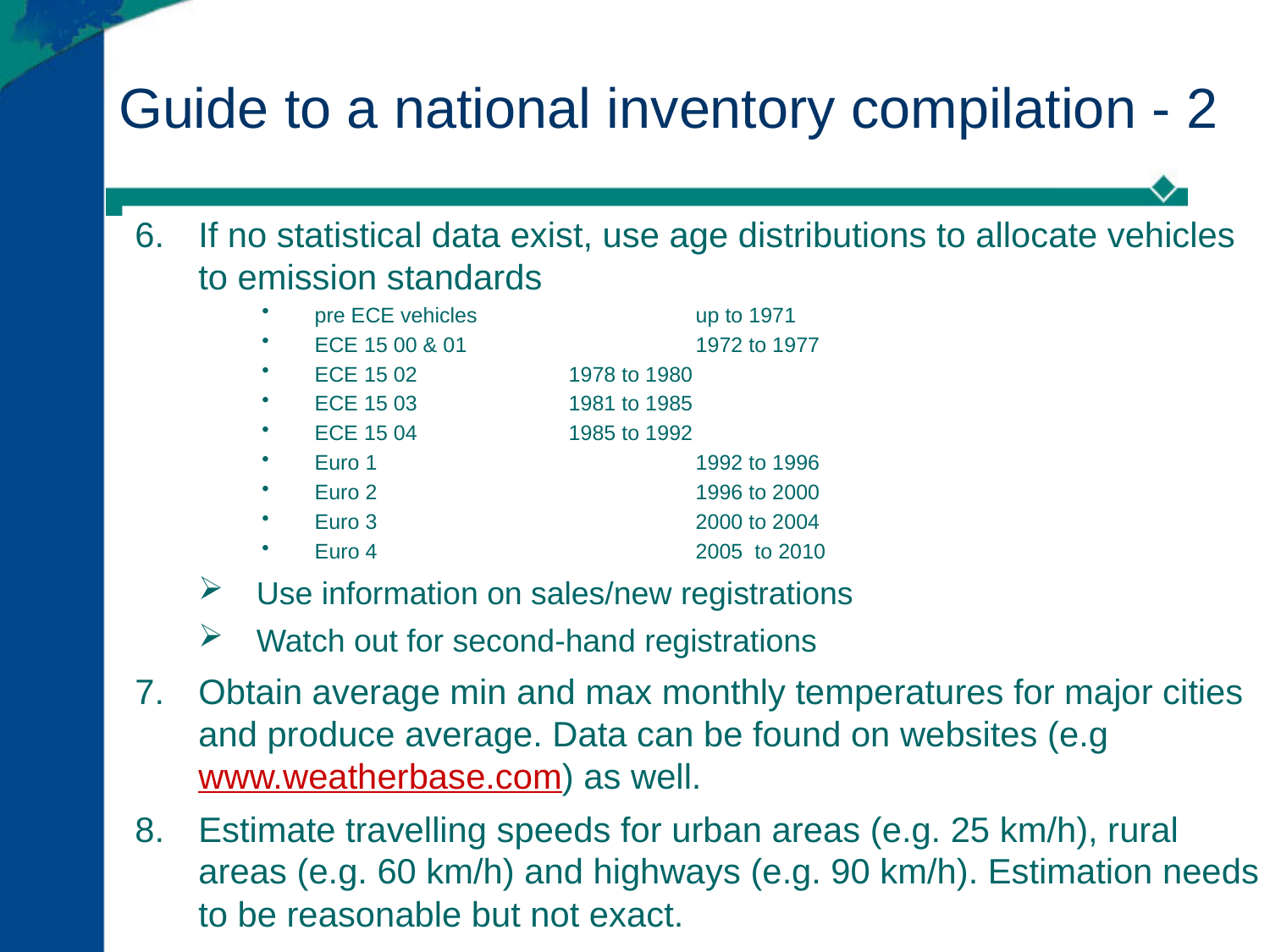

# Guide to a national inventory compilation - 2
If no statistical data exist, use age distributions to allocate vehicles to emission standards
pre ECE vehicles		up to 1971
ECE 15 00 & 01		1972 to 1977
ECE 15 02		1978 to 1980
ECE 15 03		1981 to 1985
ECE 15 04		1985 to 1992
Euro 1			1992 to 1996
Euro 2			1996 to 2000
Euro 3			2000 to 2004
Euro 4			2005  to 2010
Use information on sales/new registrations
Watch out for second-hand registrations
Obtain average min and max monthly temperatures for major cities and produce average. Data can be found on websites (e.g www.weatherbase.com) as well.
Estimate travelling speeds for urban areas (e.g. 25 km/h), rural areas (e.g. 60 km/h) and highways (e.g. 90 km/h). Estimation needs to be reasonable but not exact.
2011-10-20
COPERT 4 Training (4. Activity Data)
3